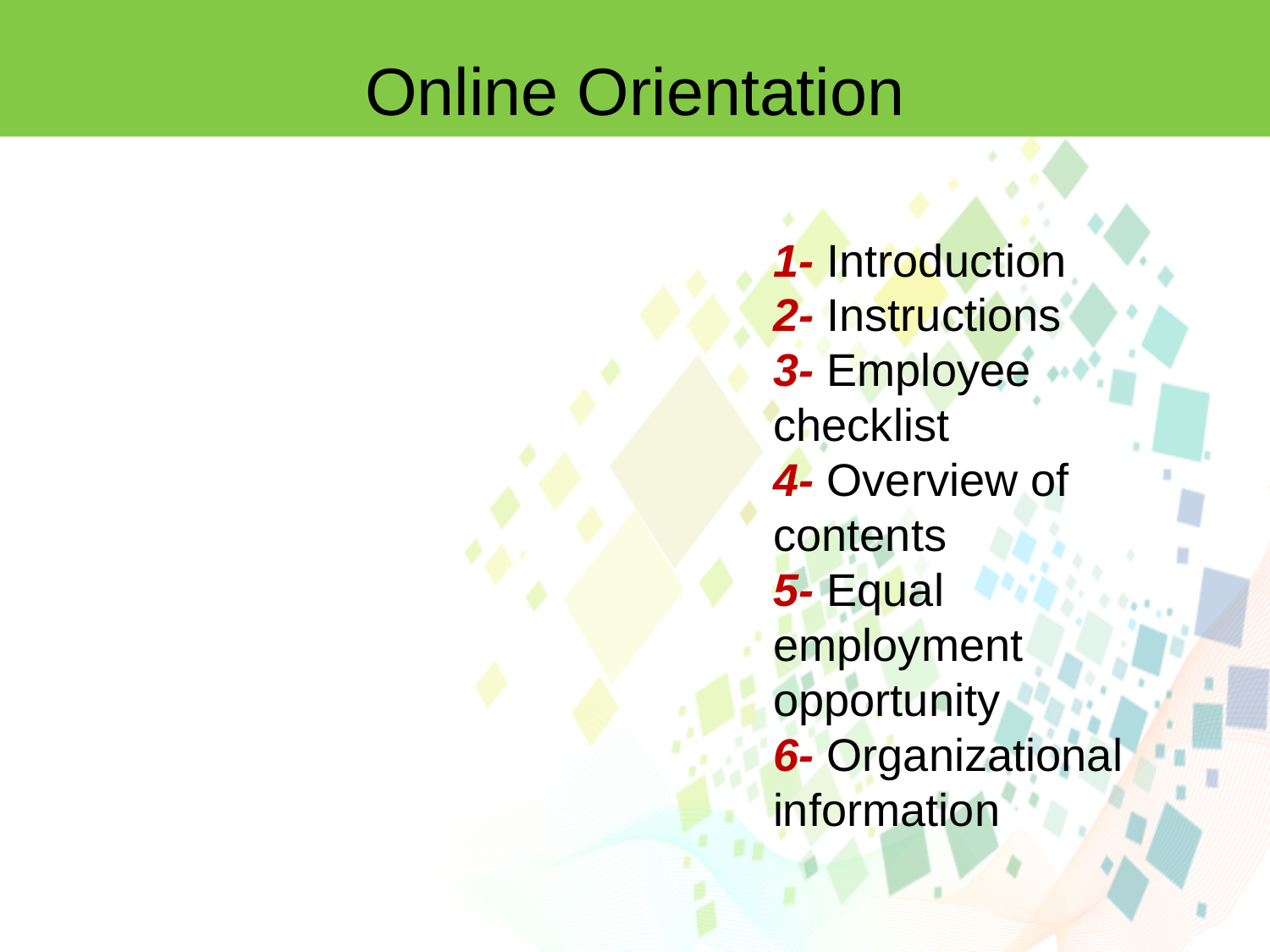

Online Orientation
1- Introduction
2- Instructions
3- Employee checklist
4- Overview of contents
5- Equal employment opportunity
6- Organizational information